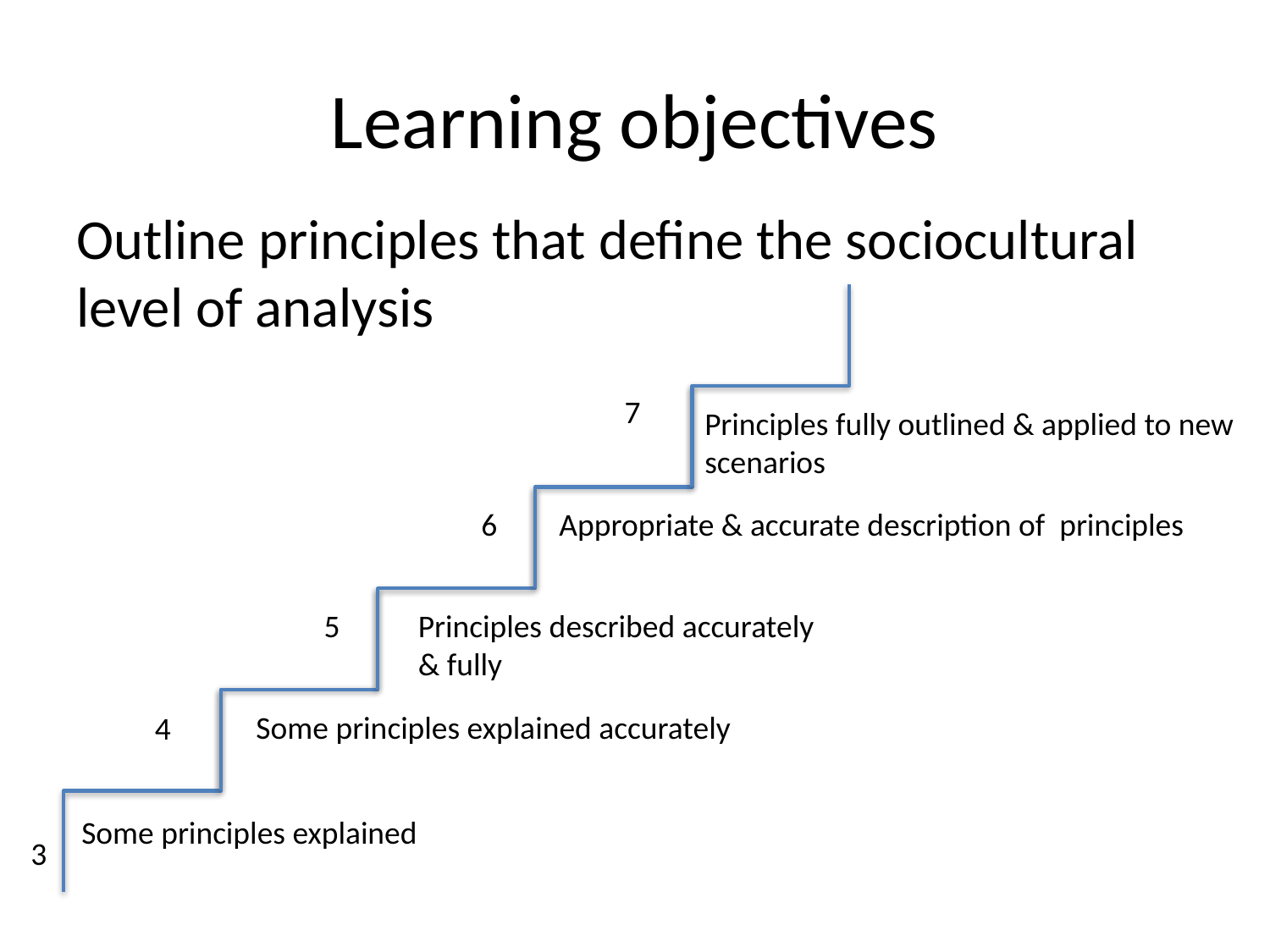

# Learning objectives
Outline principles that define the sociocultural  level of analysis

7
Principles fully outlined & applied to new scenarios
6
Appropriate & accurate description of  principles
5
Principles described accurately & fully
 Some principles explained accurately
4
Some principles explained
3